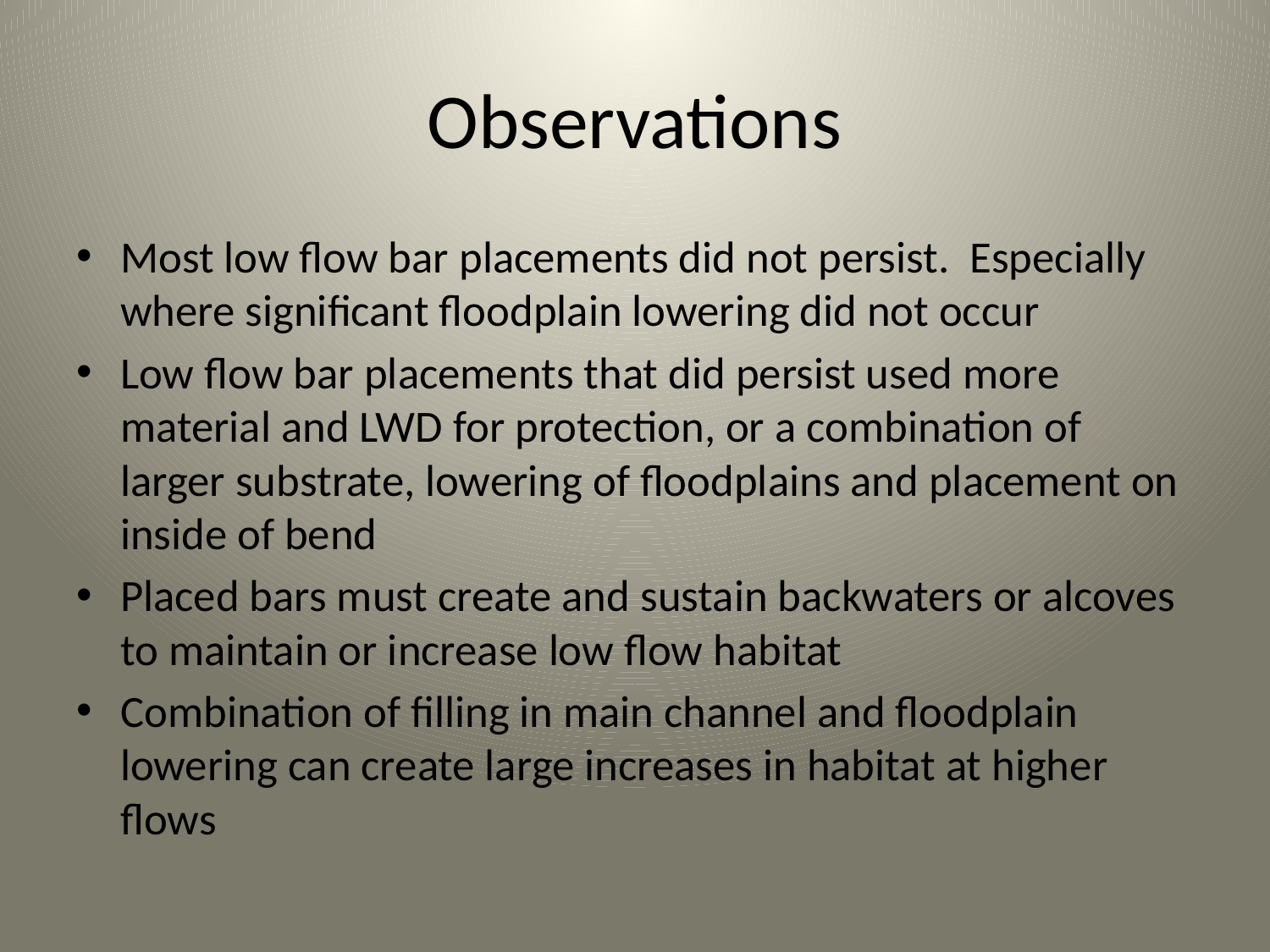

# Observations
Most low flow bar placements did not persist.  Especially where significant floodplain lowering did not occur
Low flow bar placements that did persist used more material and LWD for protection, or a combination of larger substrate, lowering of floodplains and placement on inside of bend
Placed bars must create and sustain backwaters or alcoves to maintain or increase low flow habitat
Combination of filling in main channel and floodplain lowering can create large increases in habitat at higher flows